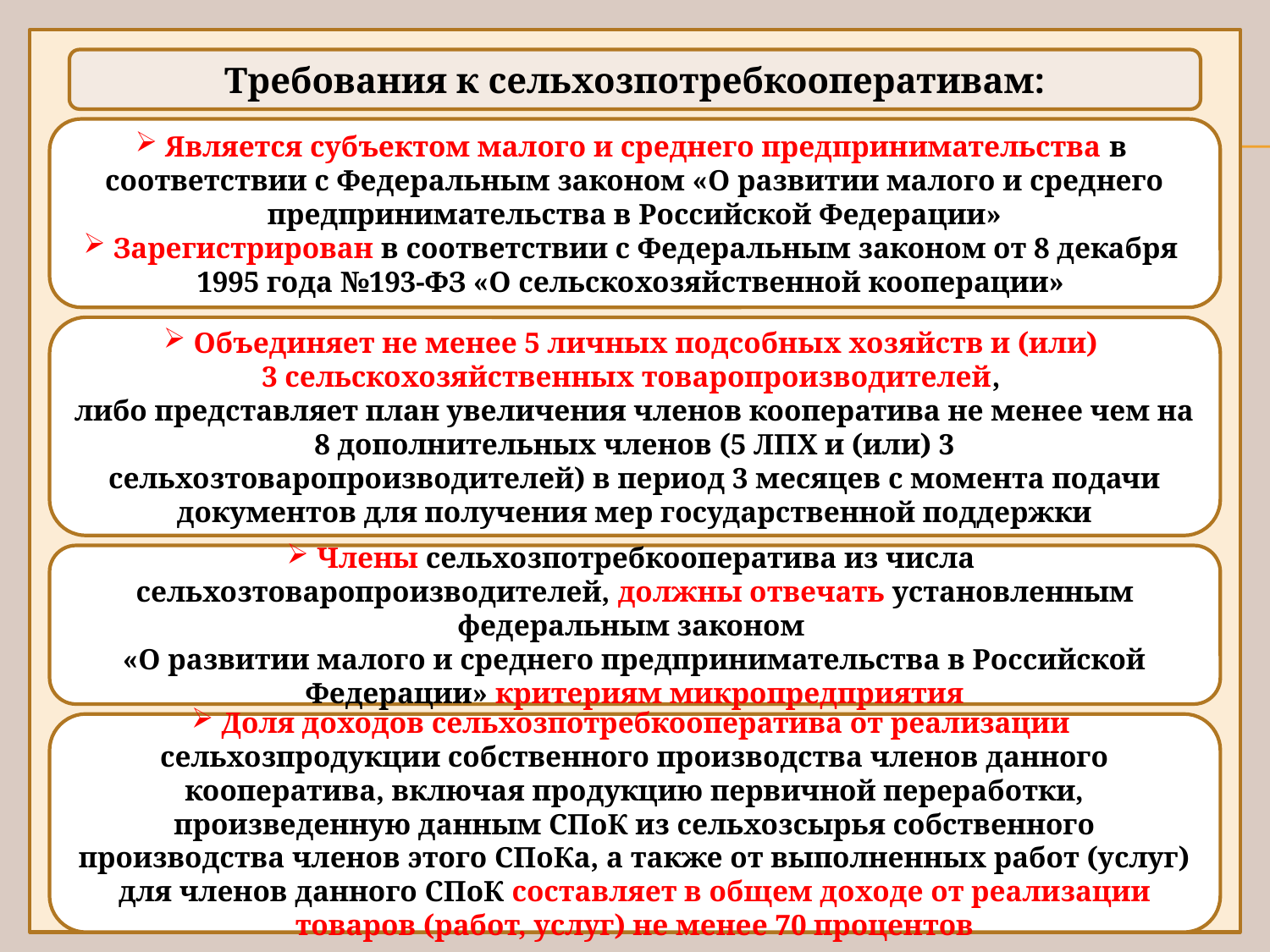

Требования к сельхозпотребкооперативам:
Является субъектом малого и среднего предпринимательства в соответствии с Федеральным законом «О развитии малого и среднего предпринимательства в Российской Федерации»
Зарегистрирован в соответствии с Федеральным законом от 8 декабря 1995 года №193-ФЗ «О сельскохозяйственной кооперации»
Объединяет не менее 5 личных подсобных хозяйств и (или)
3 сельскохозяйственных товаропроизводителей,
либо представляет план увеличения членов кооператива не менее чем на
8 дополнительных членов (5 ЛПХ и (или) 3 сельхозтоваропроизводителей) в период 3 месяцев с момента подачи документов для получения мер государственной поддержки
Члены сельхозпотребкооператива из числа сельхозтоваропроизводителей, должны отвечать установленным федеральным законом
«О развитии малого и среднего предпринимательства в Российской Федерации» критериям микропредприятия
Доля доходов сельхозпотребкооператива от реализации сельхозпродукции собственного производства членов данного кооператива, включая продукцию первичной переработки, произведенную данным СПоК из сельхозсырья собственного производства членов этого СПоКа, а также от выполненных работ (услуг) для членов данного СПоК составляет в общем доходе от реализации товаров (работ, услуг) не менее 70 процентов